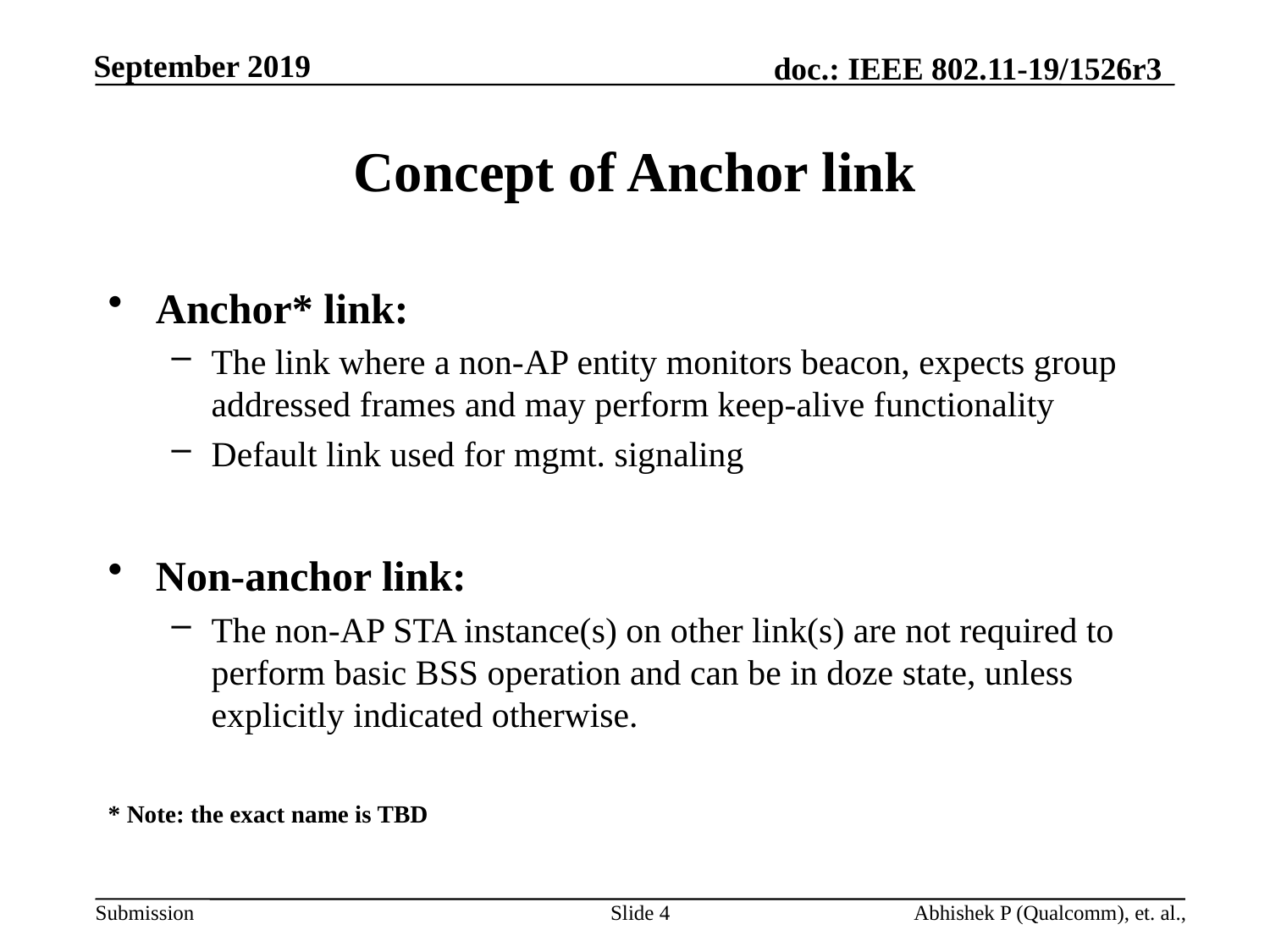

# Concept of Anchor link
Anchor* link:
The link where a non-AP entity monitors beacon, expects group addressed frames and may perform keep-alive functionality
Default link used for mgmt. signaling

Non-anchor link:
The non-AP STA instance(s) on other link(s) are not required to perform basic BSS operation and can be in doze state, unless explicitly indicated otherwise.

* Note: the exact name is TBD
Slide 4
Abhishek P (Qualcomm), et. al.,